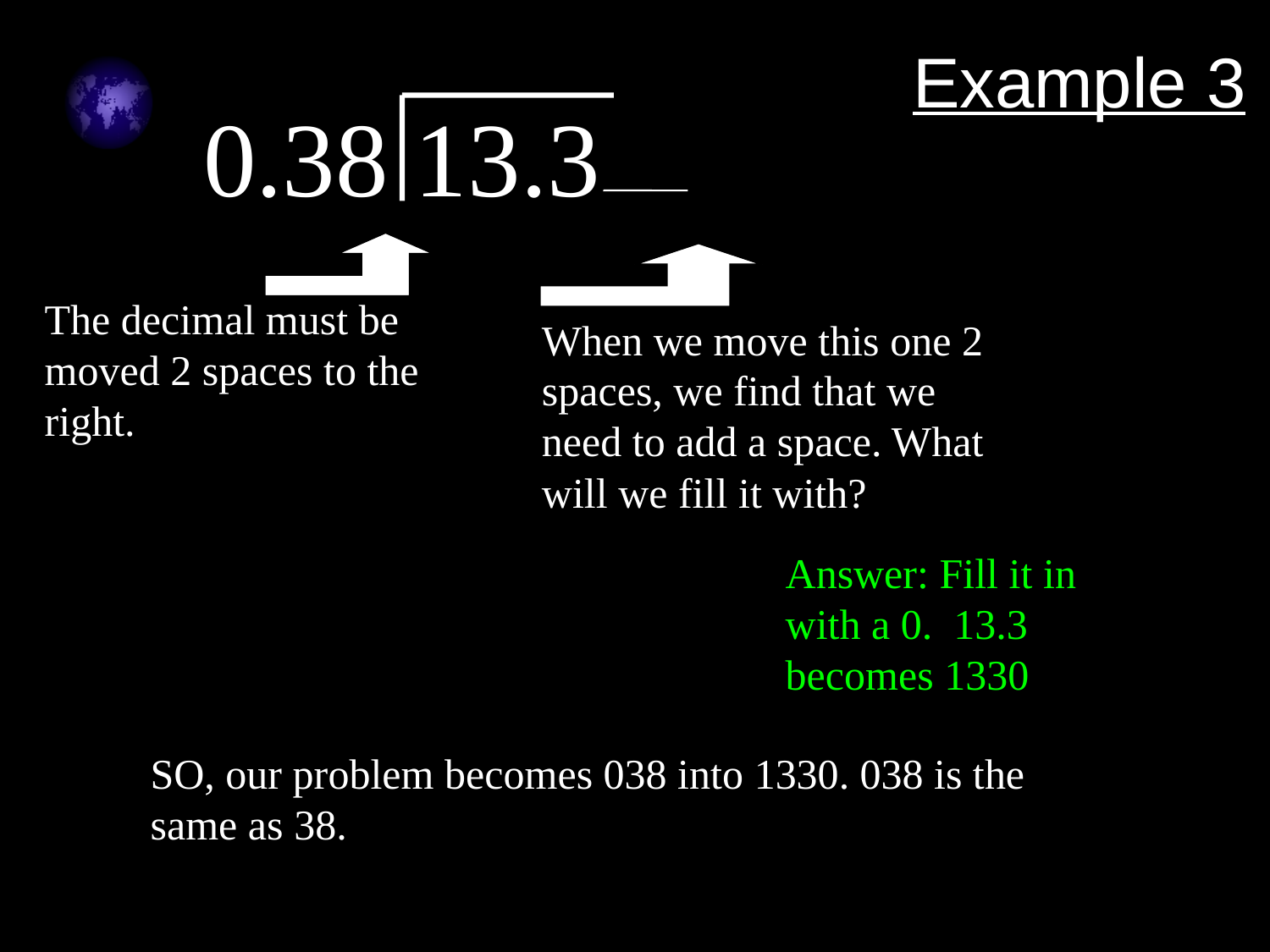

# Example 3
0.38
13.3

The decimal must be moved 2 spaces to the right.
When we move this one 2 spaces, we find that we need to add a space. What will we fill it with?
Answer: Fill it in with a 0.  13.3 becomes 1330
SO, our problem becomes 038 into 1330. 038 is the same as 38.